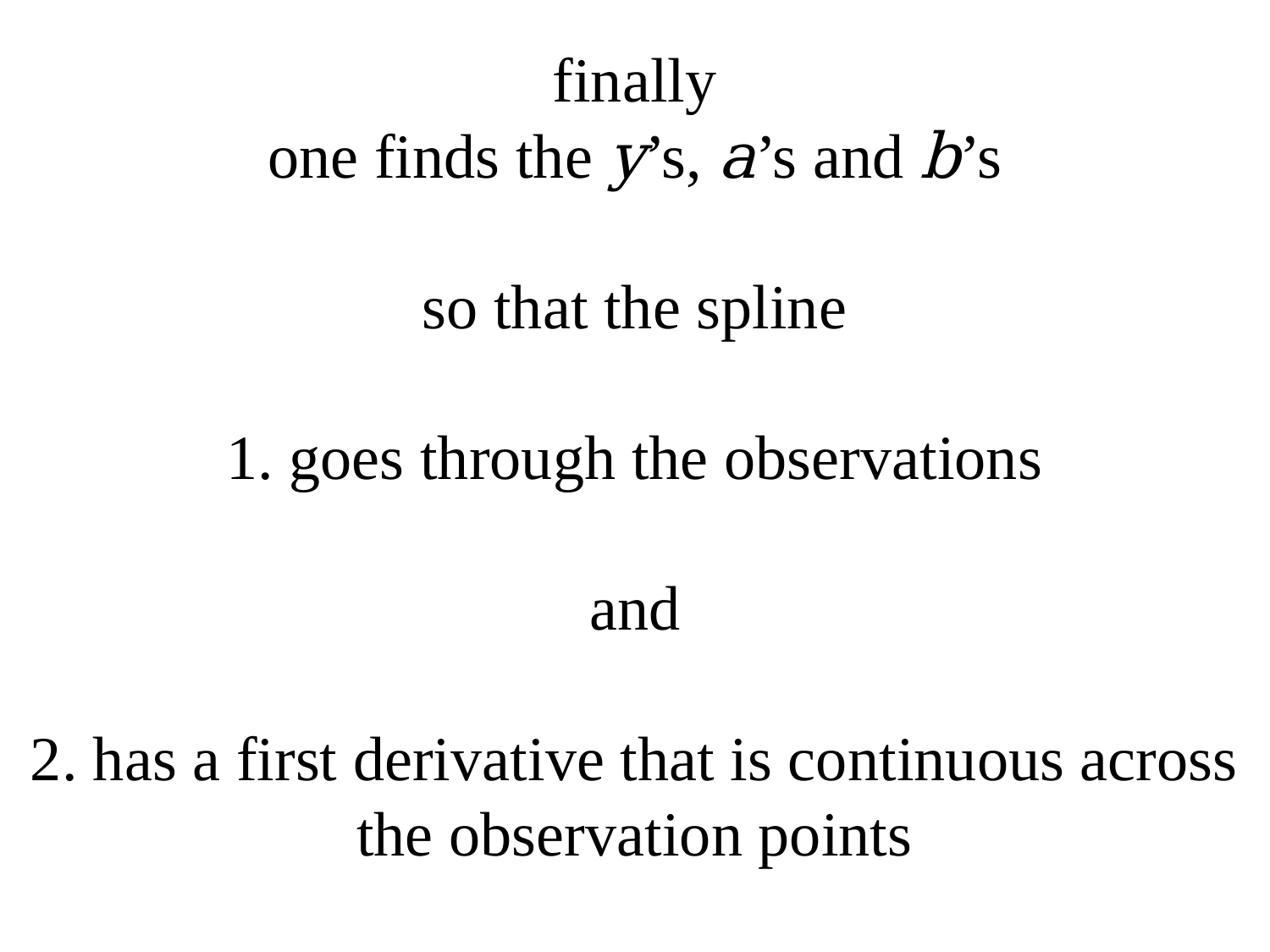

# finally one finds the y’s, a’s and b’s so that the spline 1. goes through the observations and 2. has a first derivative that is continuous across the observation points